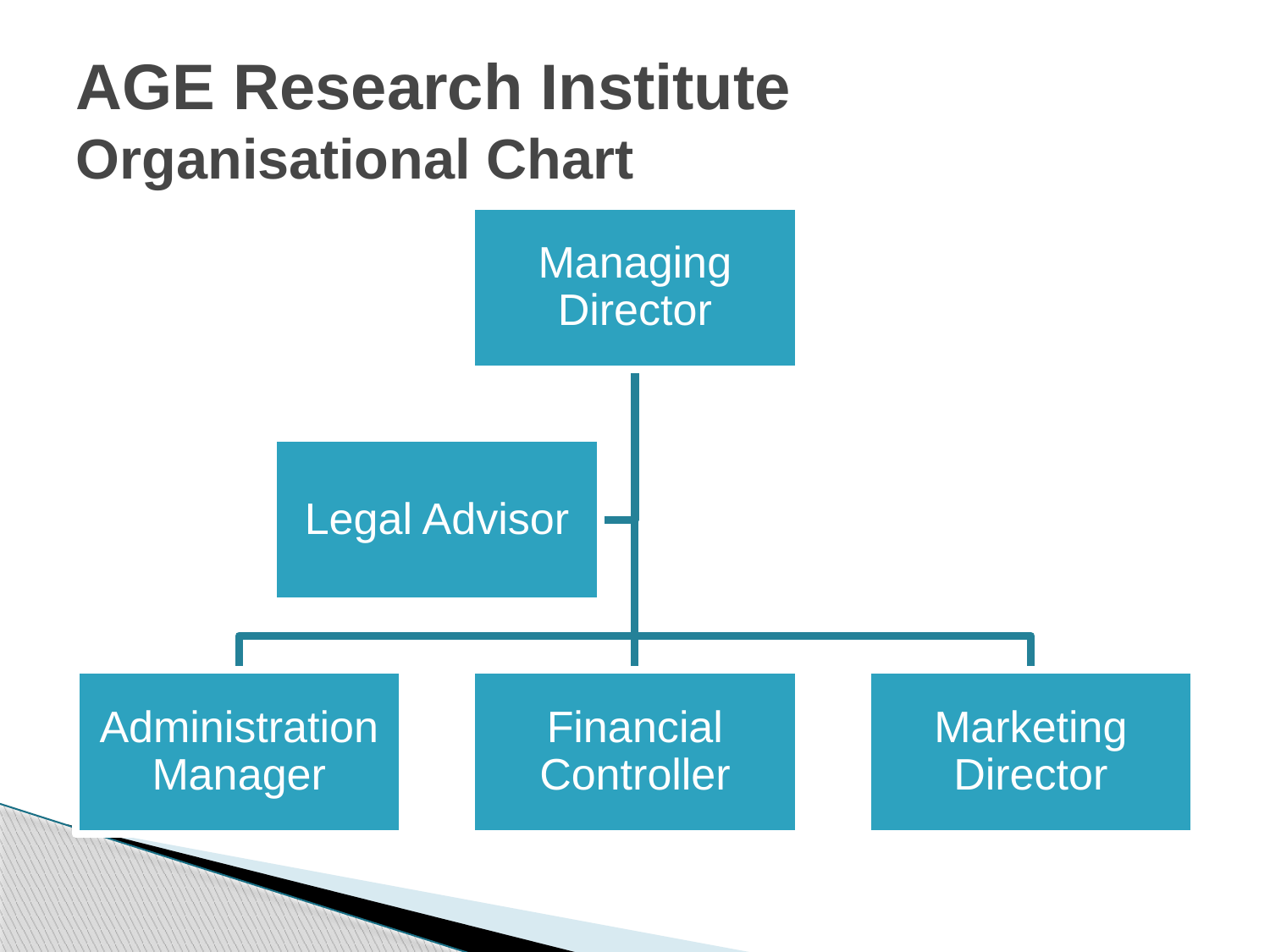

# AGE Research Institute Organisational Chart
Managing Director
Administration Manager
Financial Controller
Marketing Director
Legal Advisor